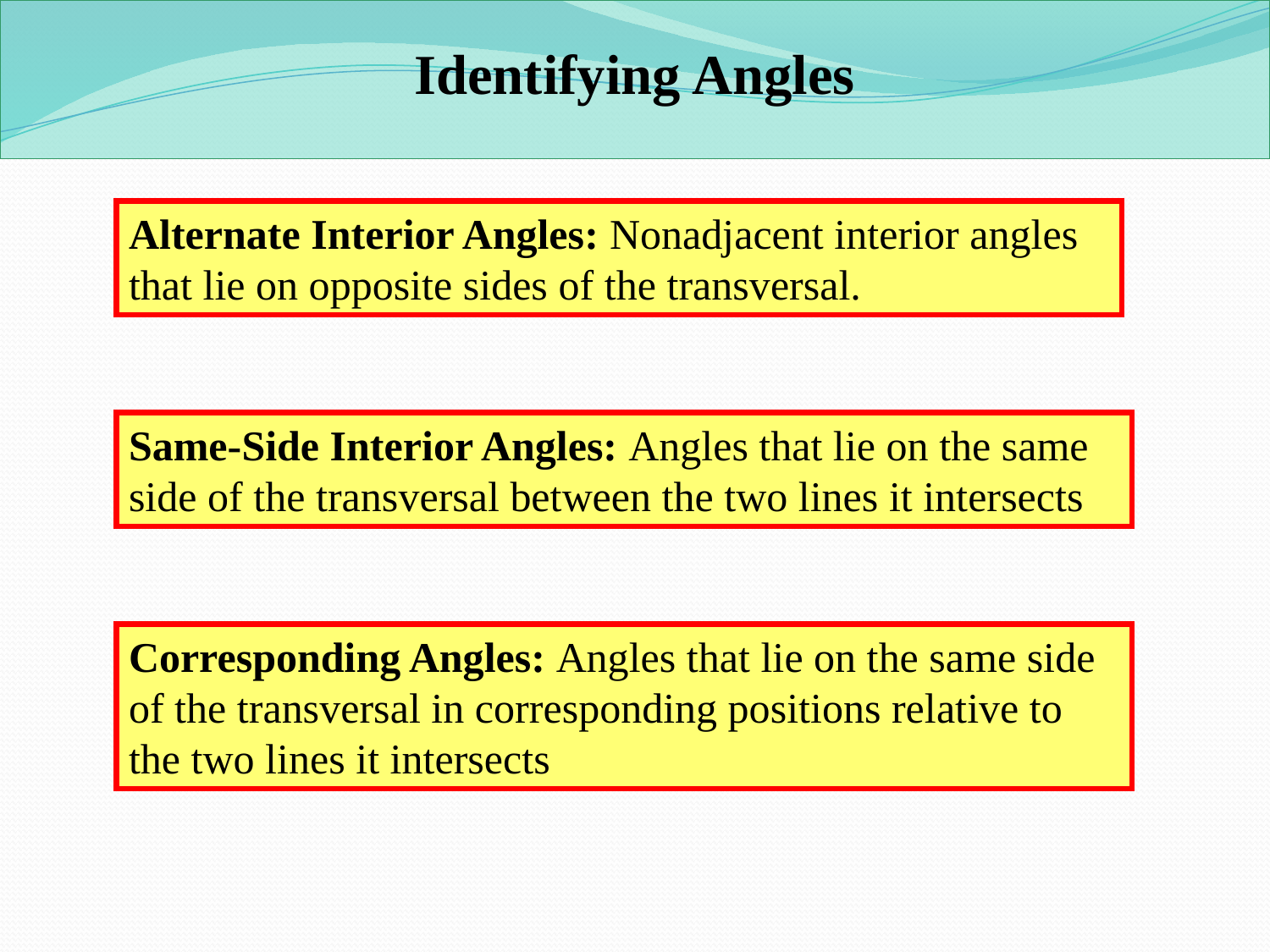

Identifying Angles
Alternate Interior Angles: Nonadjacent interior angles that lie on opposite sides of the transversal.
Same-Side Interior Angles: Angles that lie on the same side of the transversal between the two lines it intersects
Corresponding Angles: Angles that lie on the same side of the transversal in corresponding positions relative to the two lines it intersects